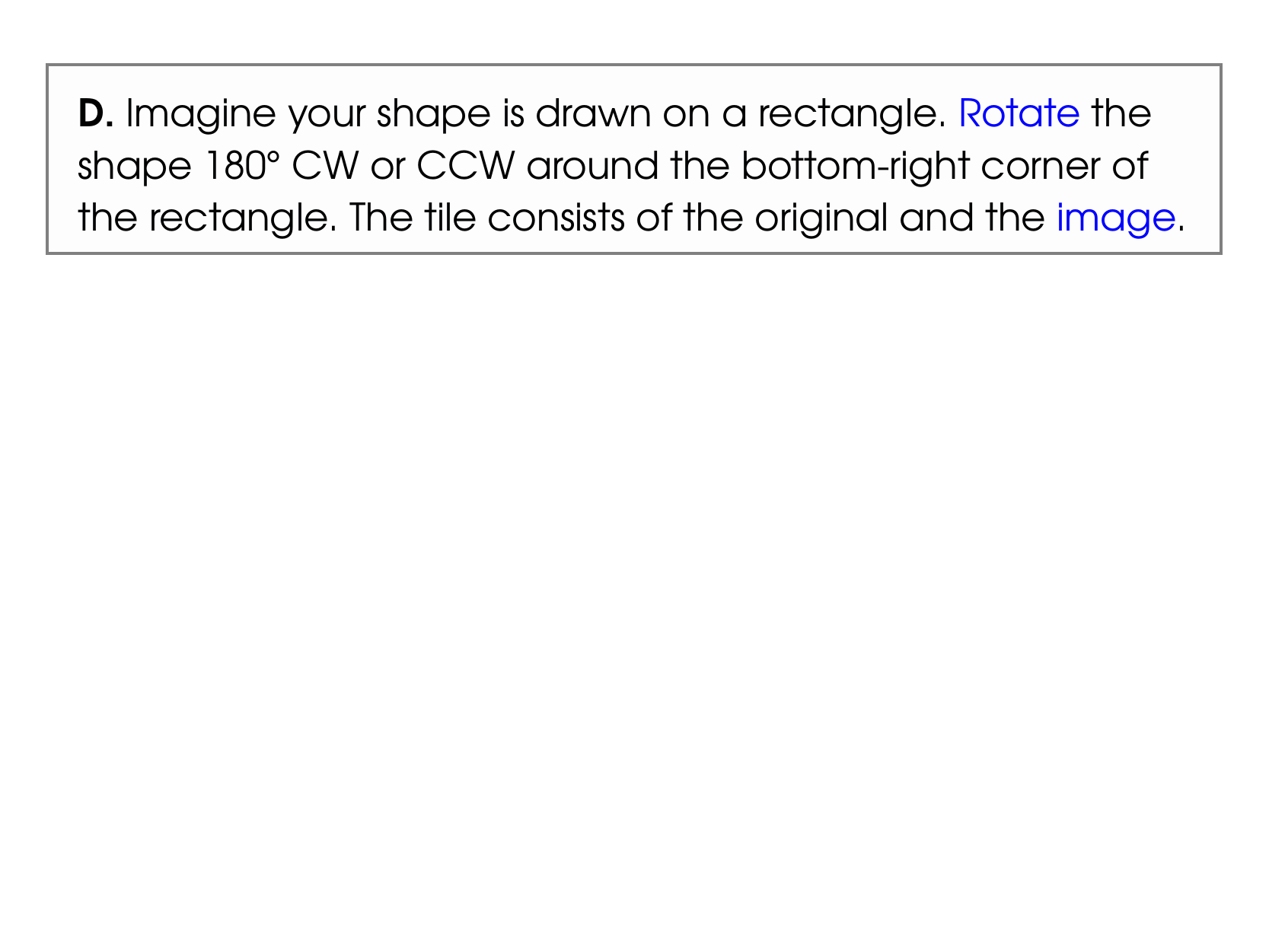

D. Imagine your shape is drawn on a rectangle. Rotate the shape 180° CW or CCW around the bottom-right corner of the rectangle. The tile consists of the original and the image.